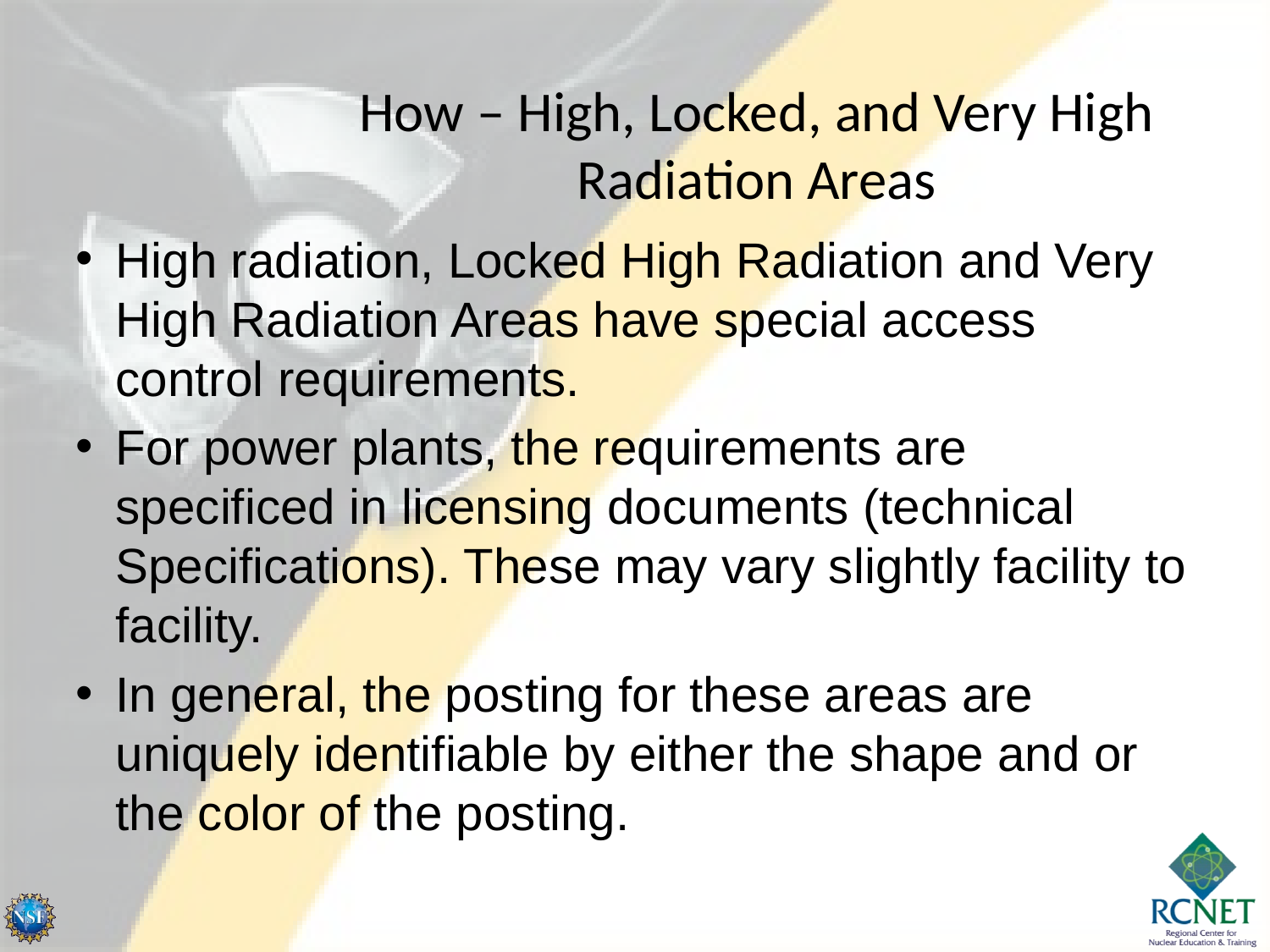

How – High, Locked, and Very High Radiation Areas
High radiation, Locked High Radiation and Very High Radiation Areas have special access control requirements.
For power plants, the requirements are specificed in licensing documents (technical Specifications). These may vary slightly facility to facility.
In general, the posting for these areas are uniquely identifiable by either the shape and or the color of the posting.